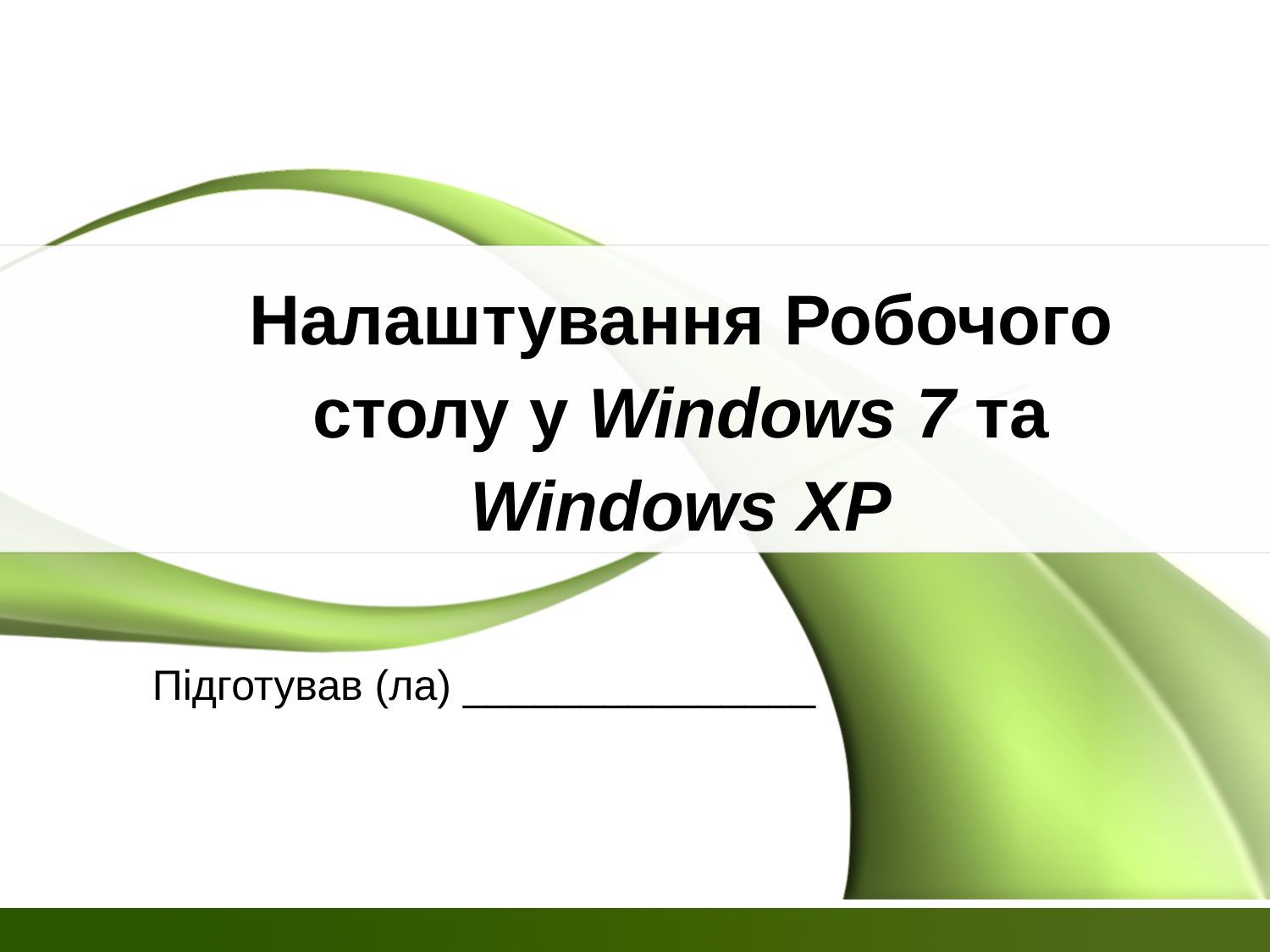

# Налаштування Робочого столу у Windows 7 та Windows XP
Підготував (ла) _______________